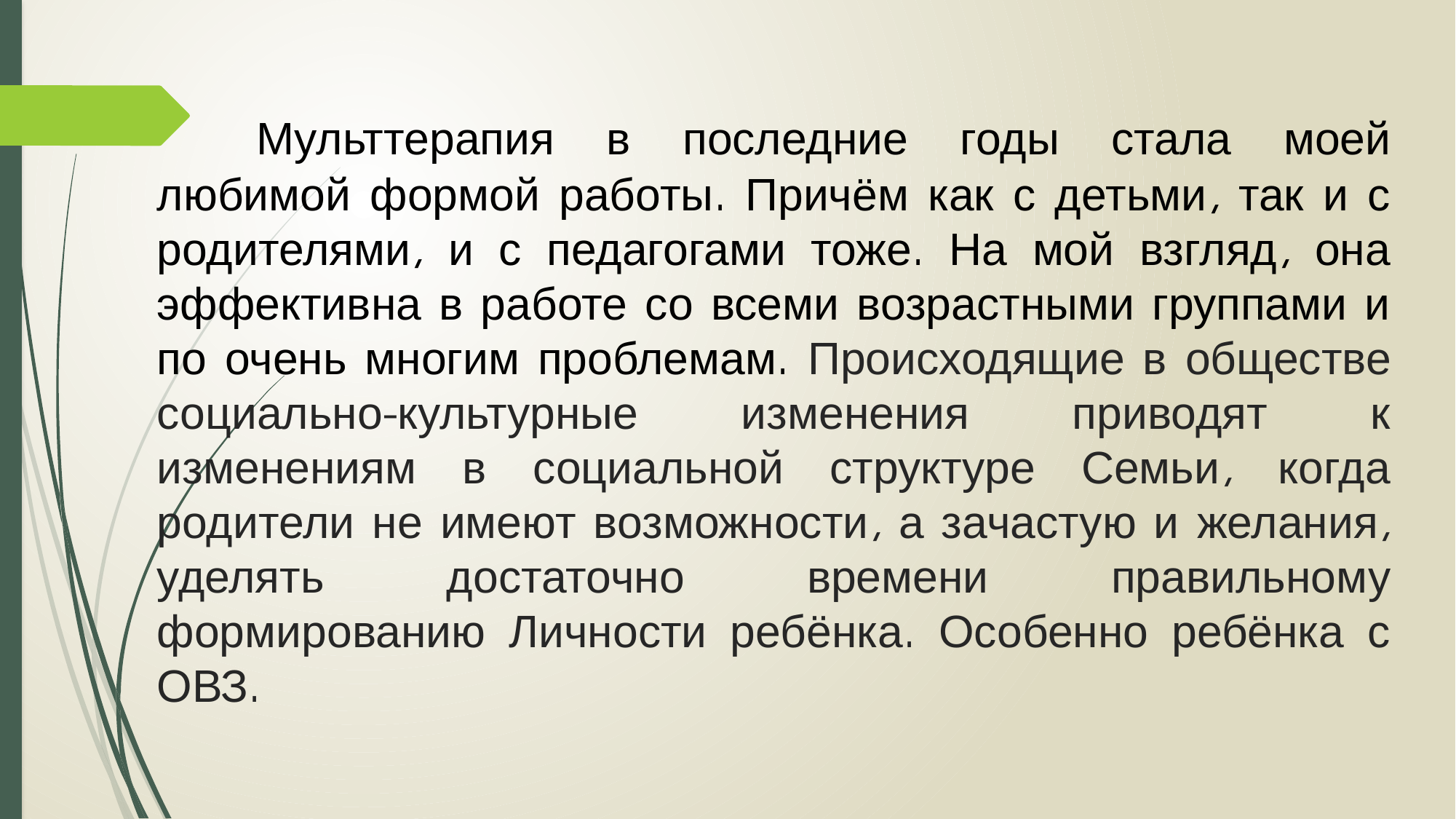

# Мульттерапия в последние годы стала моей любимой формой работы. Причём как с детьми, так и с родителями, и с педагогами тоже. На мой взгляд, она эффективна в работе со всеми возрастными группами и по очень многим проблемам. Происходящие в обществе социально-культурные изменения приводят к изменениям в социальной структуре Семьи, когда родители не имеют возможности, а зачастую и желания, уделять достаточно времени правильному формированию Личности ребёнка. Особенно ребёнка с ОВЗ.